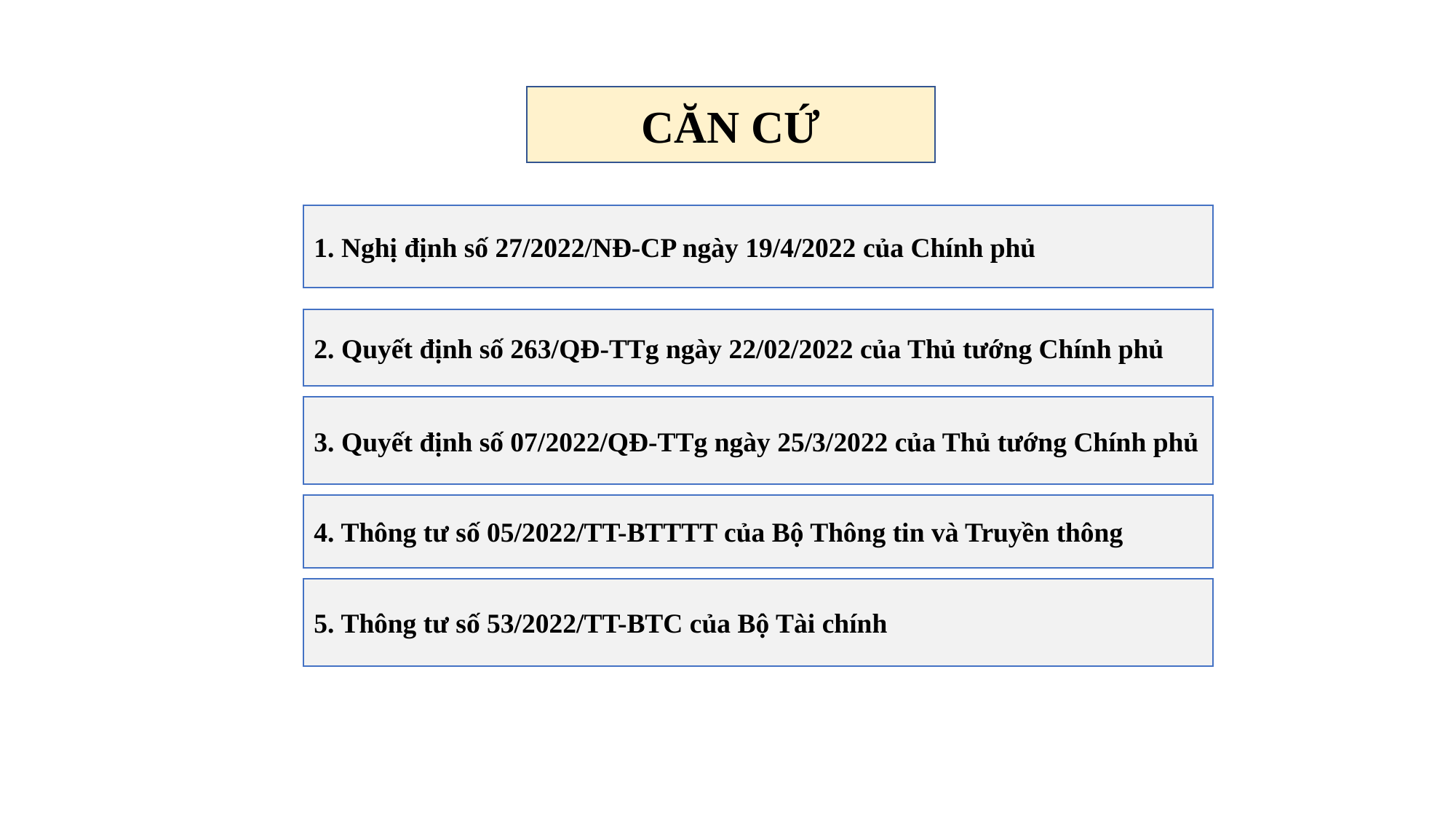

CĂN CỨ
1. Nghị định số 27/2022/NĐ-CP ngày 19/4/2022 của Chính phủ
2. Quyết định số 263/QĐ-TTg ngày 22/02/2022 của Thủ tướng Chính phủ
3. Quyết định số 07/2022/QĐ-TTg ngày 25/3/2022 của Thủ tướng Chính phủ
4. Thông tư số 05/2022/TT-BTTTT của Bộ Thông tin và Truyền thông
5. Thông tư số 53/2022/TT-BTC của Bộ Tài chính